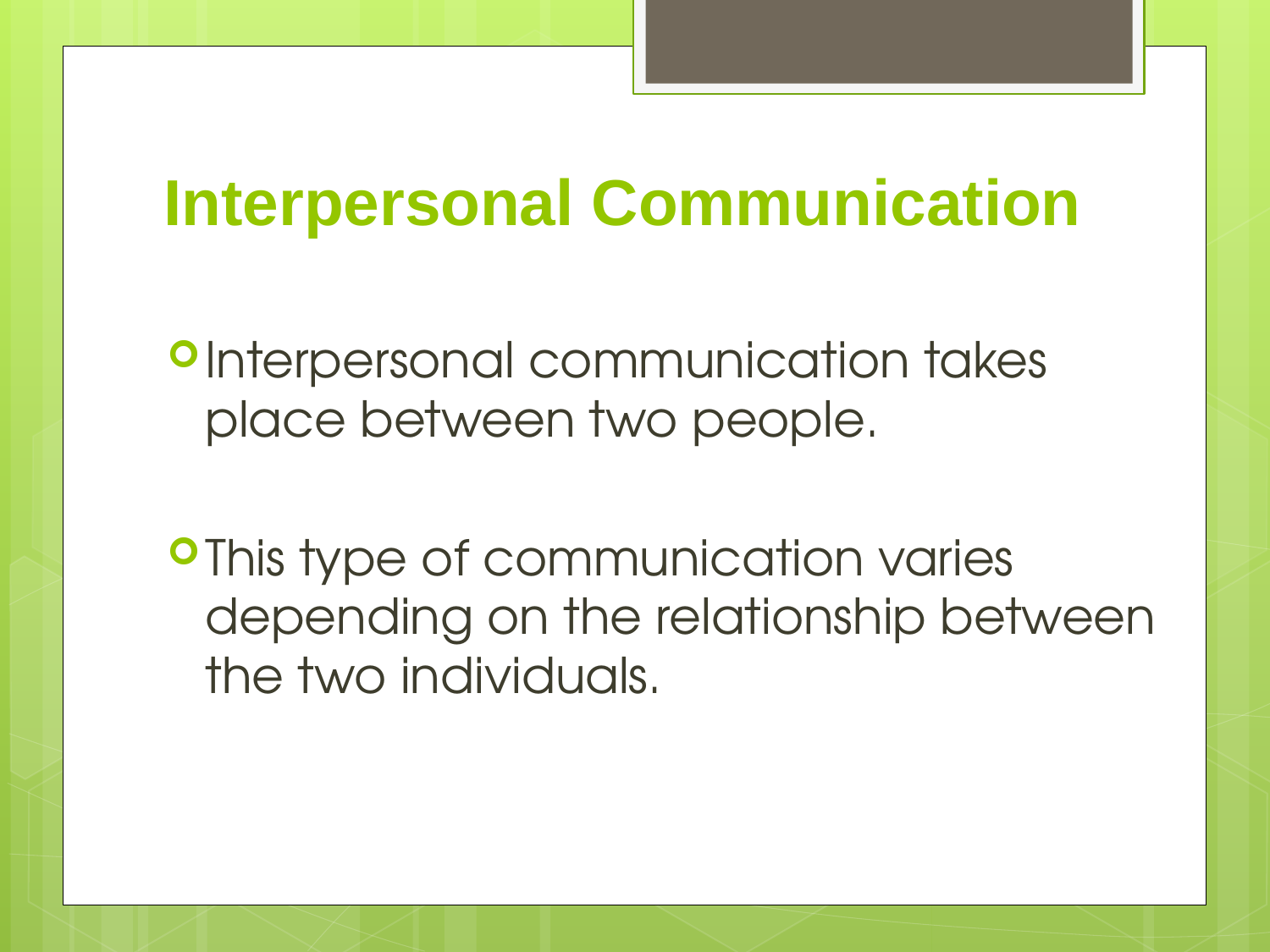

# Interpersonal Communication
Interpersonal communication takes place between two people.

This type of communication varies depending on the relationship between the two individuals.